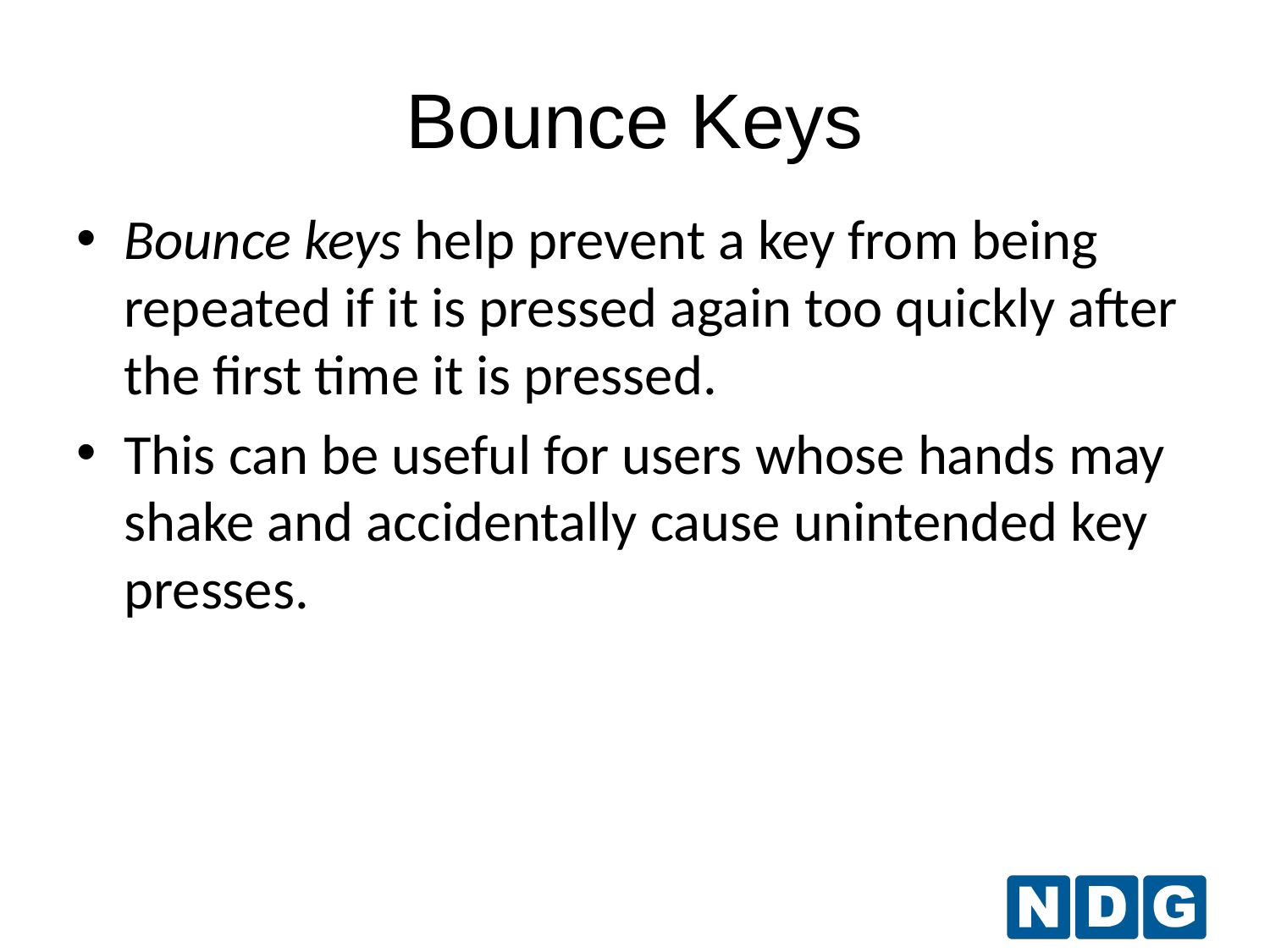

# Bounce Keys
Bounce keys help prevent a key from being repeated if it is pressed again too quickly after the first time it is pressed.
This can be useful for users whose hands may shake and accidentally cause unintended key presses.